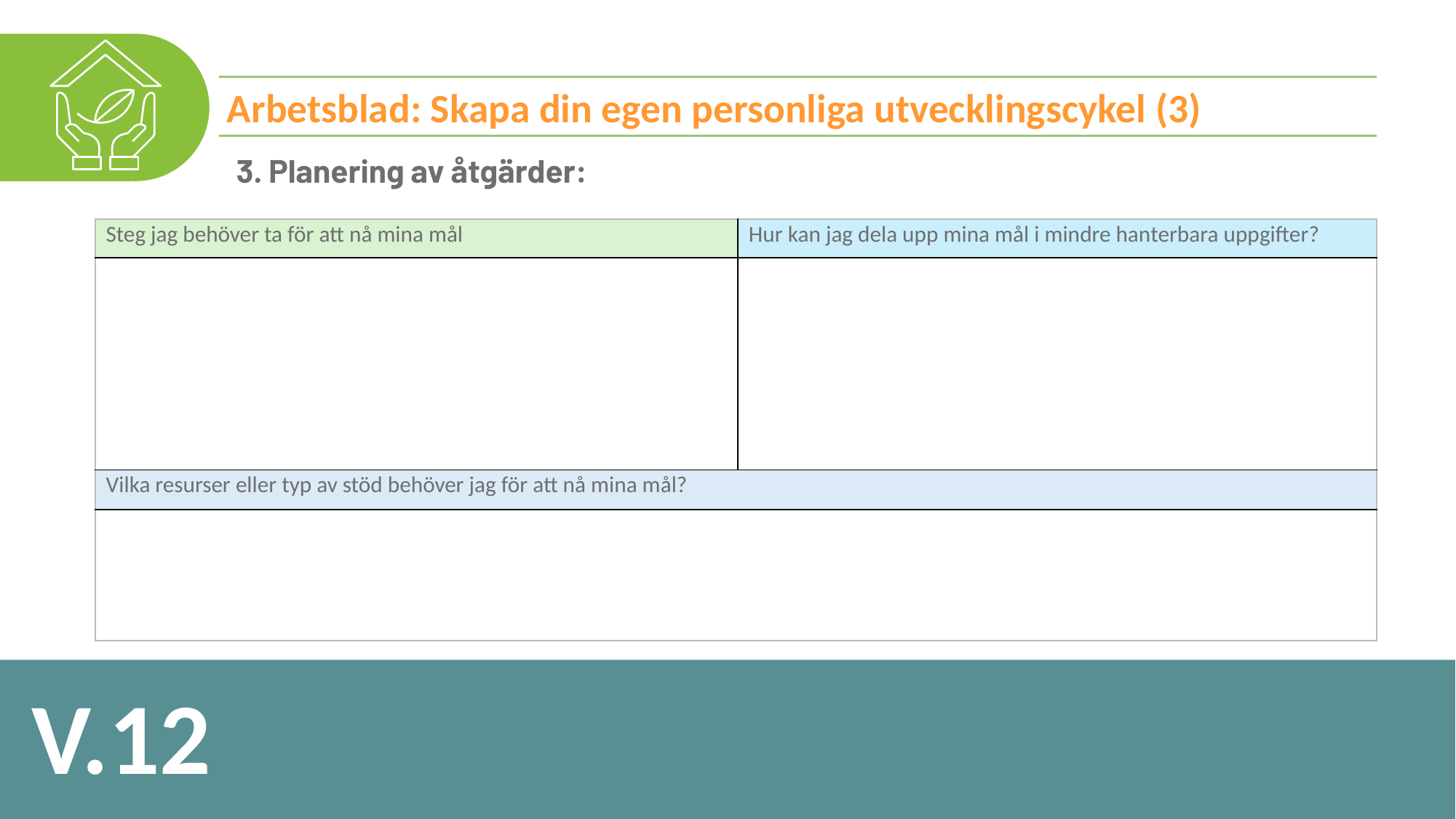

Arbetsblad: Skapa din egen personliga utvecklingscykel (3)

3. Planering av åtgärder:

| Steg jag behöver ta för att nå mina mål | Hur kan jag dela upp mina mål i mindre hanterbara uppgifter? |
| --- | --- |
|  |  |
| Vilka resurser eller typ av stöd behöver jag för att nå mina mål? |  |
|  |  |

V.12